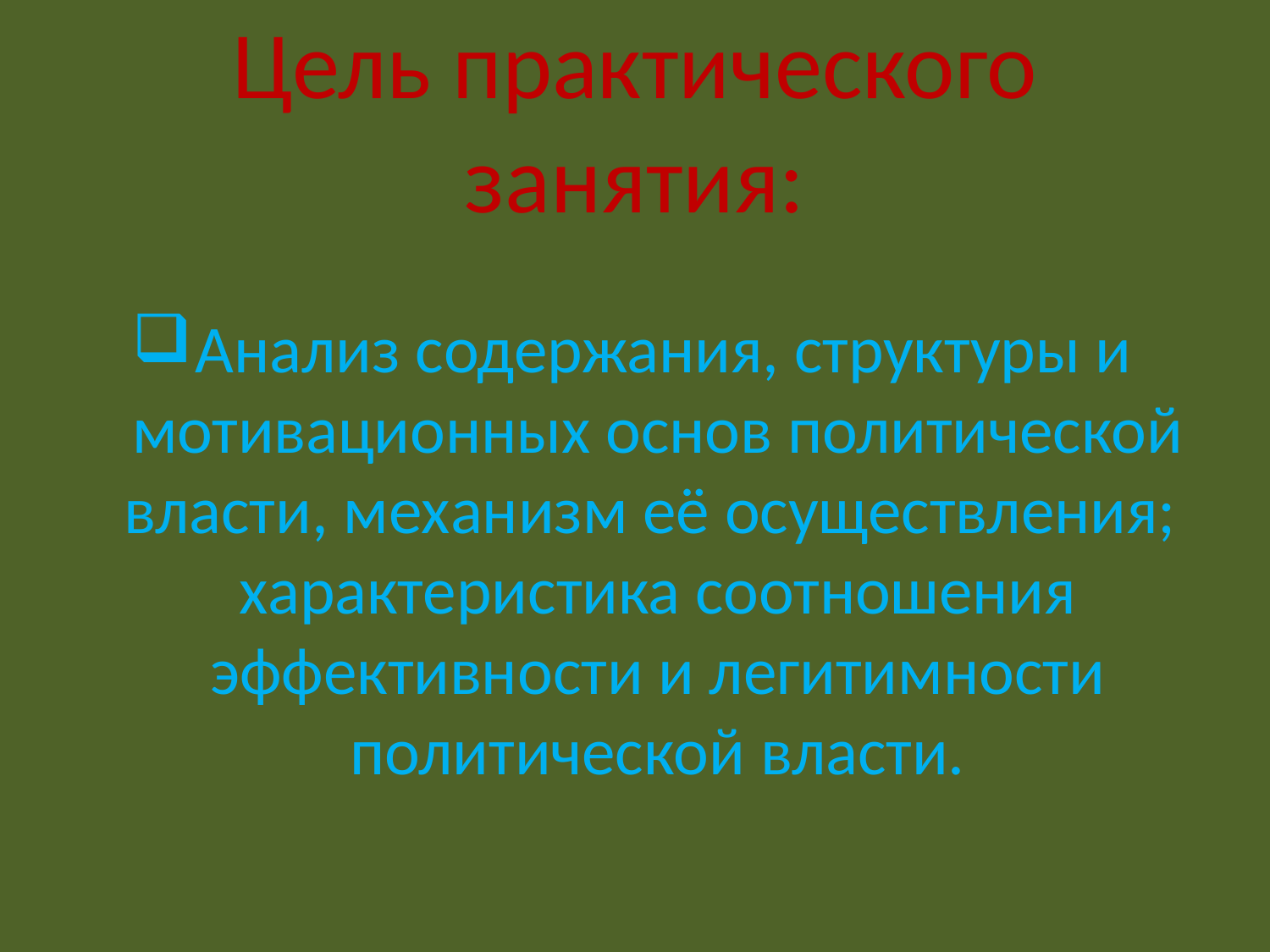

# Цель практического занятия:

Анализ содержания, структуры и мотивационных основ политической власти, механизм её осуществления;  характеристика соотношения эффективности и легитимности политической власти.